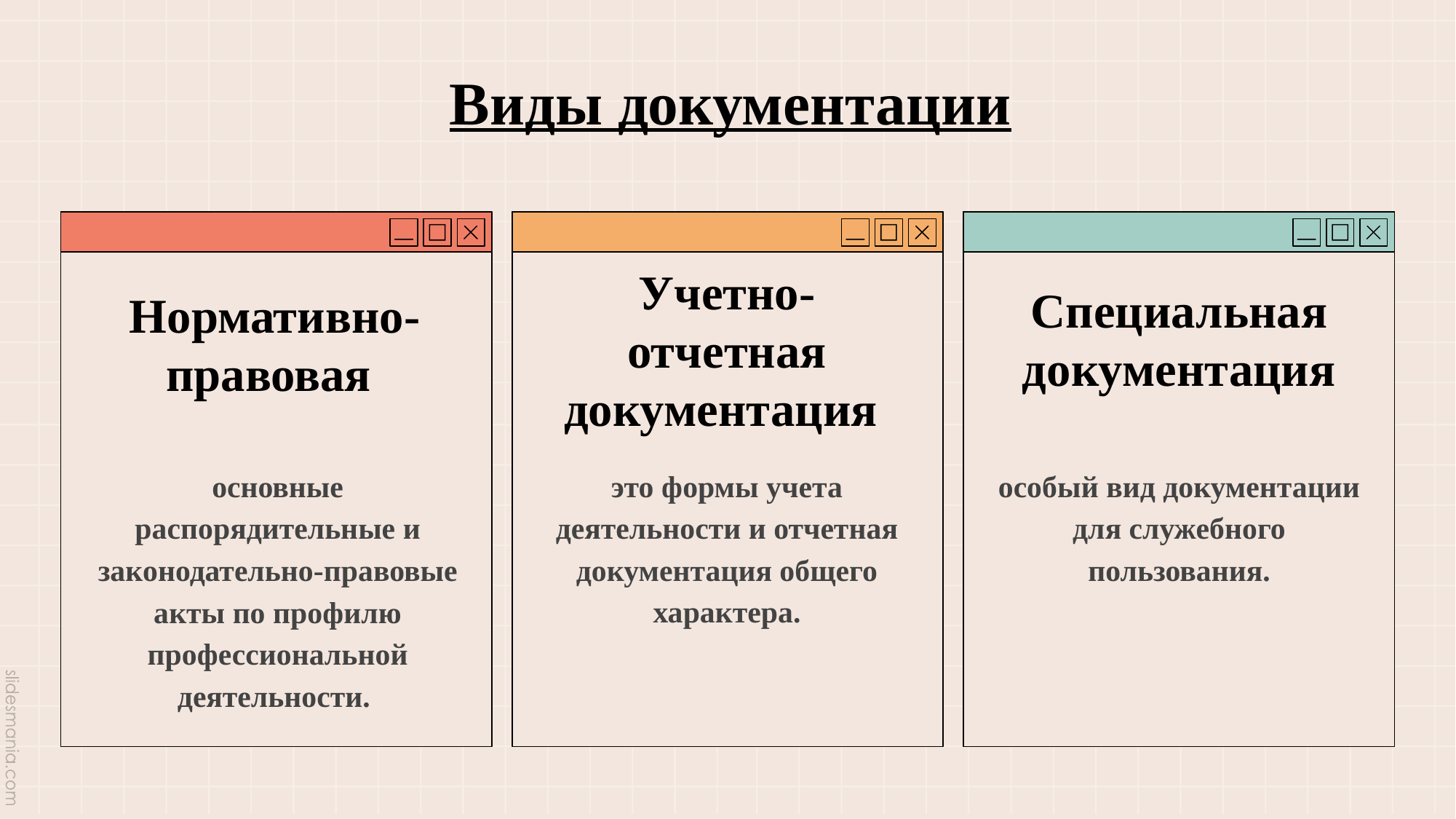

Виды документации
Нормативно-правовая
Учетно-отчетная документация
Специальная документация
это формы учета деятельности и отчетная документация общего характера.
основные распорядительные и законодательно-правовые акты по профилю профессиональной деятельности.
особый вид документации для служебного пользования.